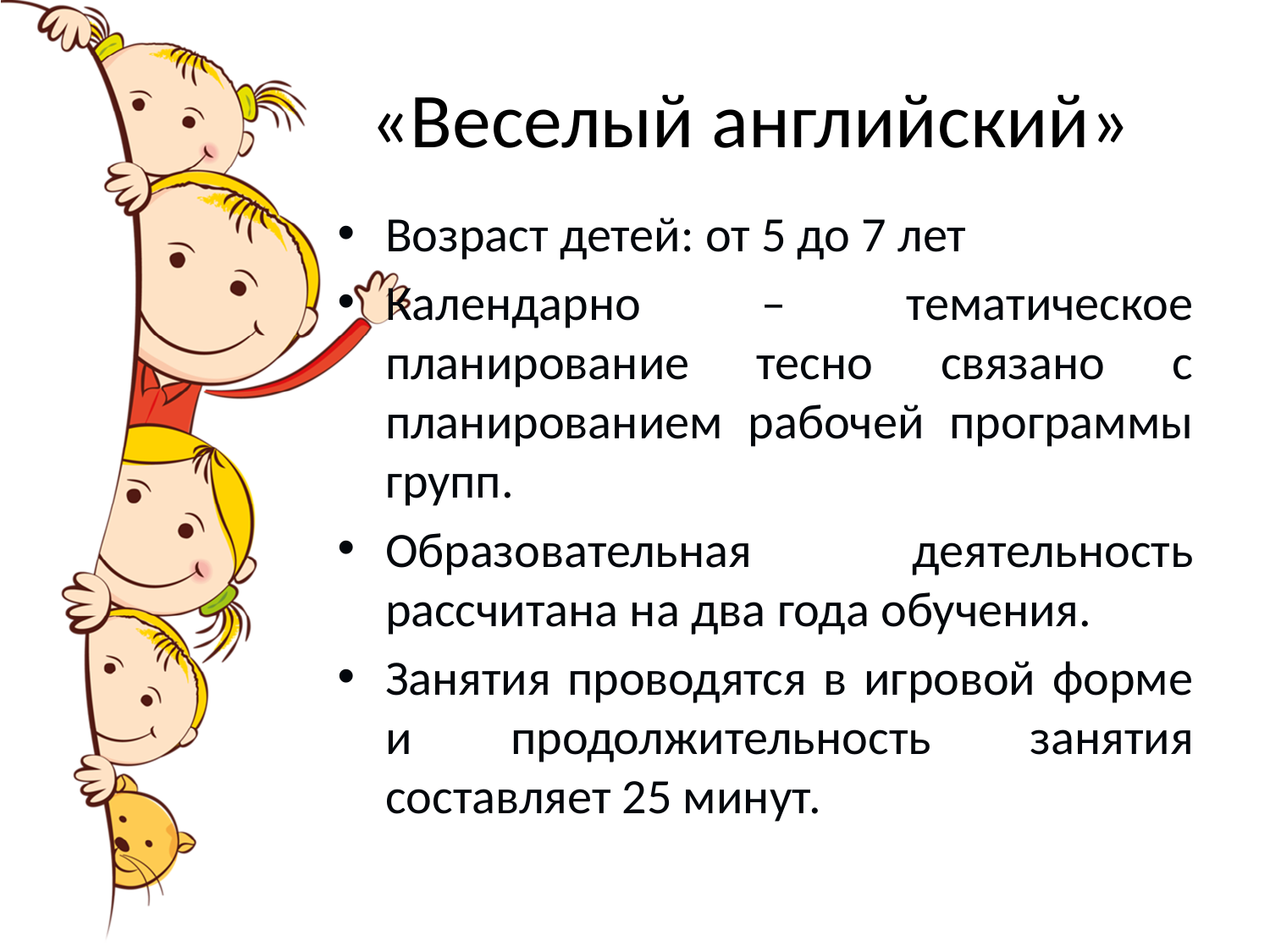

# «Веселый английский»
Возраст детей: от 5 до 7 лет
Календарно – тематическое планирование тесно связано с планированием рабочей программы групп.
Образовательная деятельность рассчитана на два года обучения.
Занятия проводятся в игровой форме и продолжительность занятия составляет 25 минут.